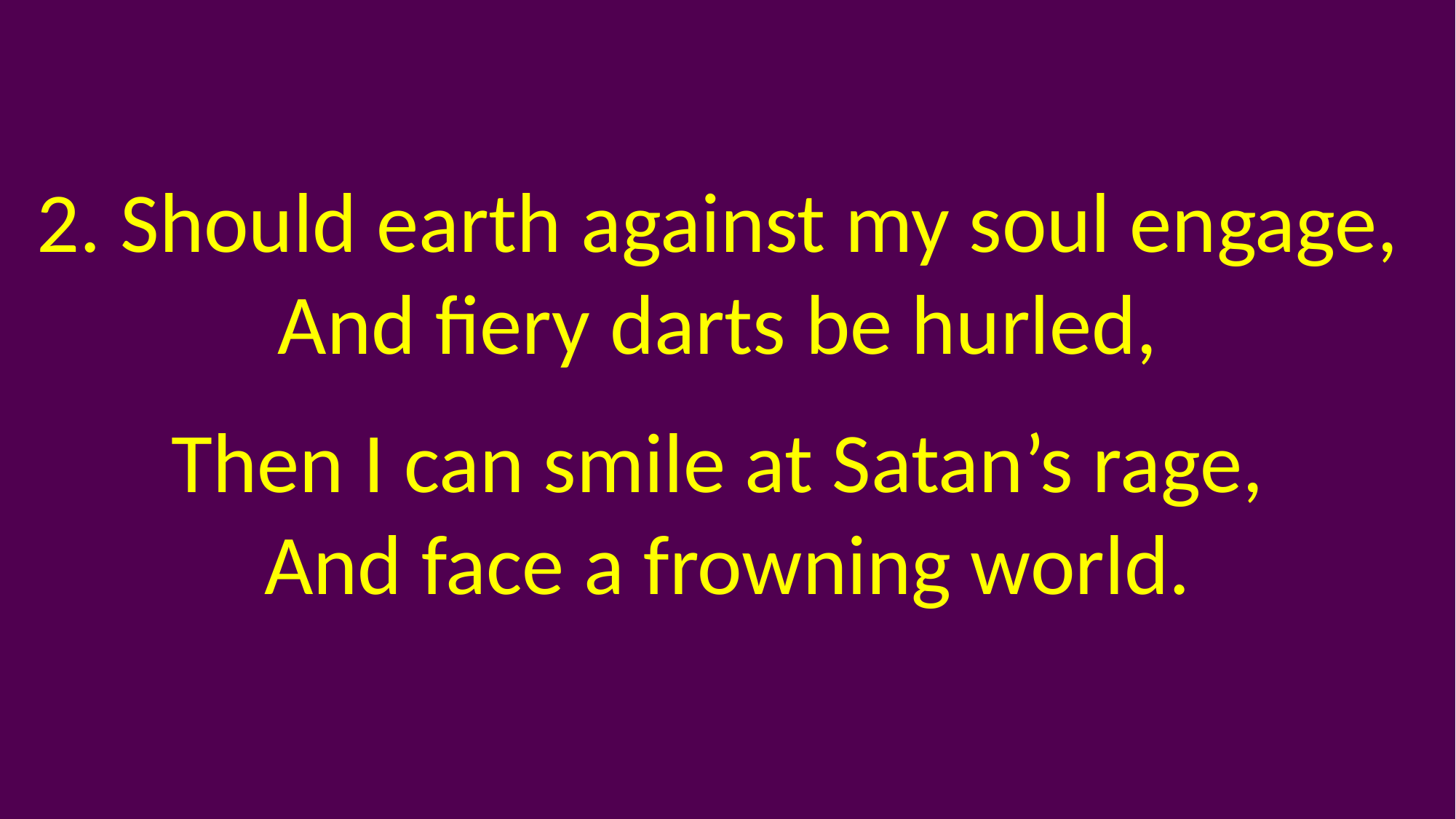

2. Should earth against my soul engage,
And fiery darts be hurled,
Then I can smile at Satan’s rage,
And face a frowning world.